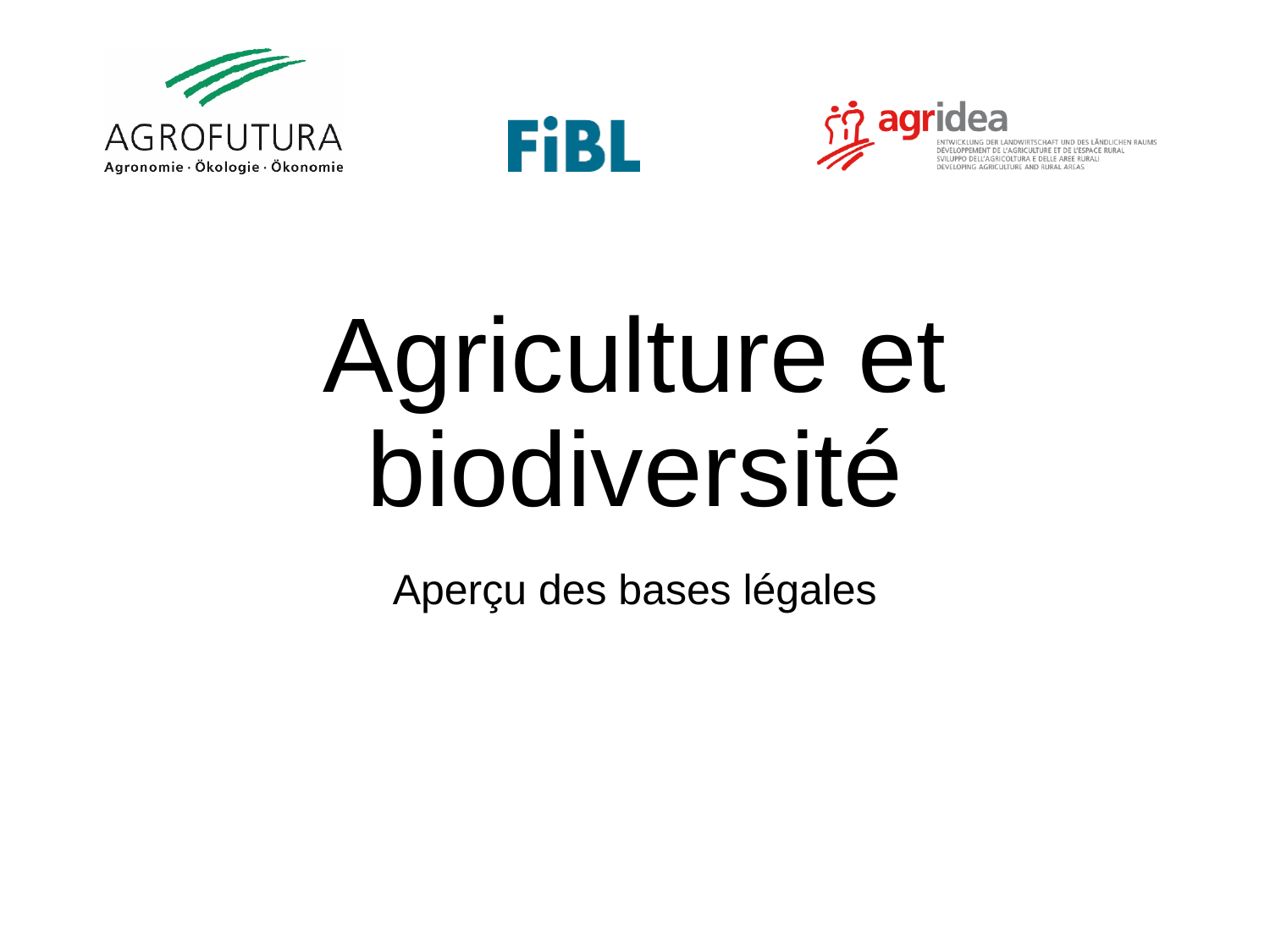

# Agriculture et biodiversité
Aperçu des bases légales